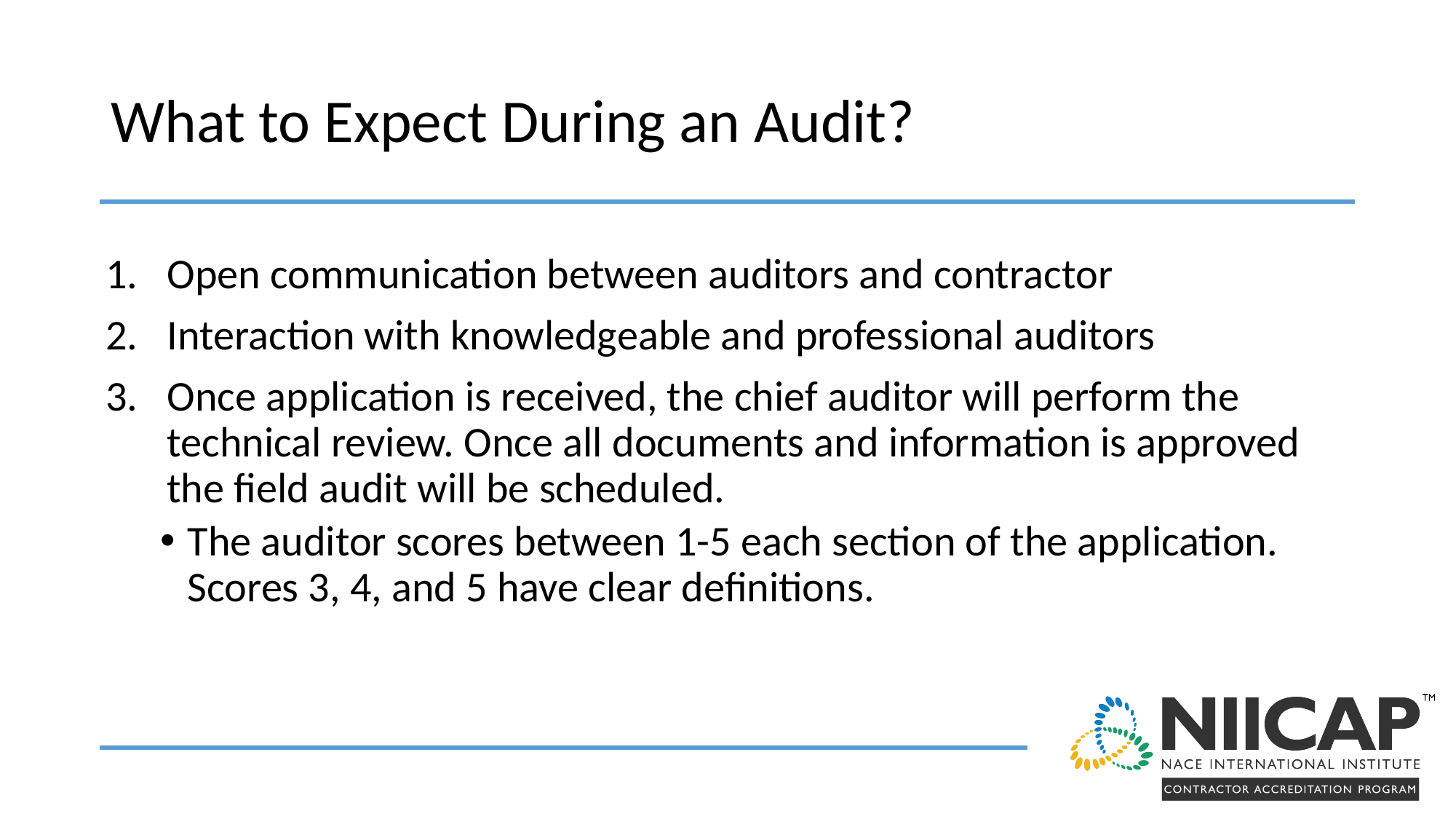

# What to Expect During an Audit?
Open communication between auditors and contractor
Interaction with knowledgeable and professional auditors
Once application is received, the chief auditor will perform the technical review. Once all documents and information is approved the field audit will be scheduled.
The auditor scores between 1-5 each section of the application. Scores 3, 4, and 5 have clear definitions.